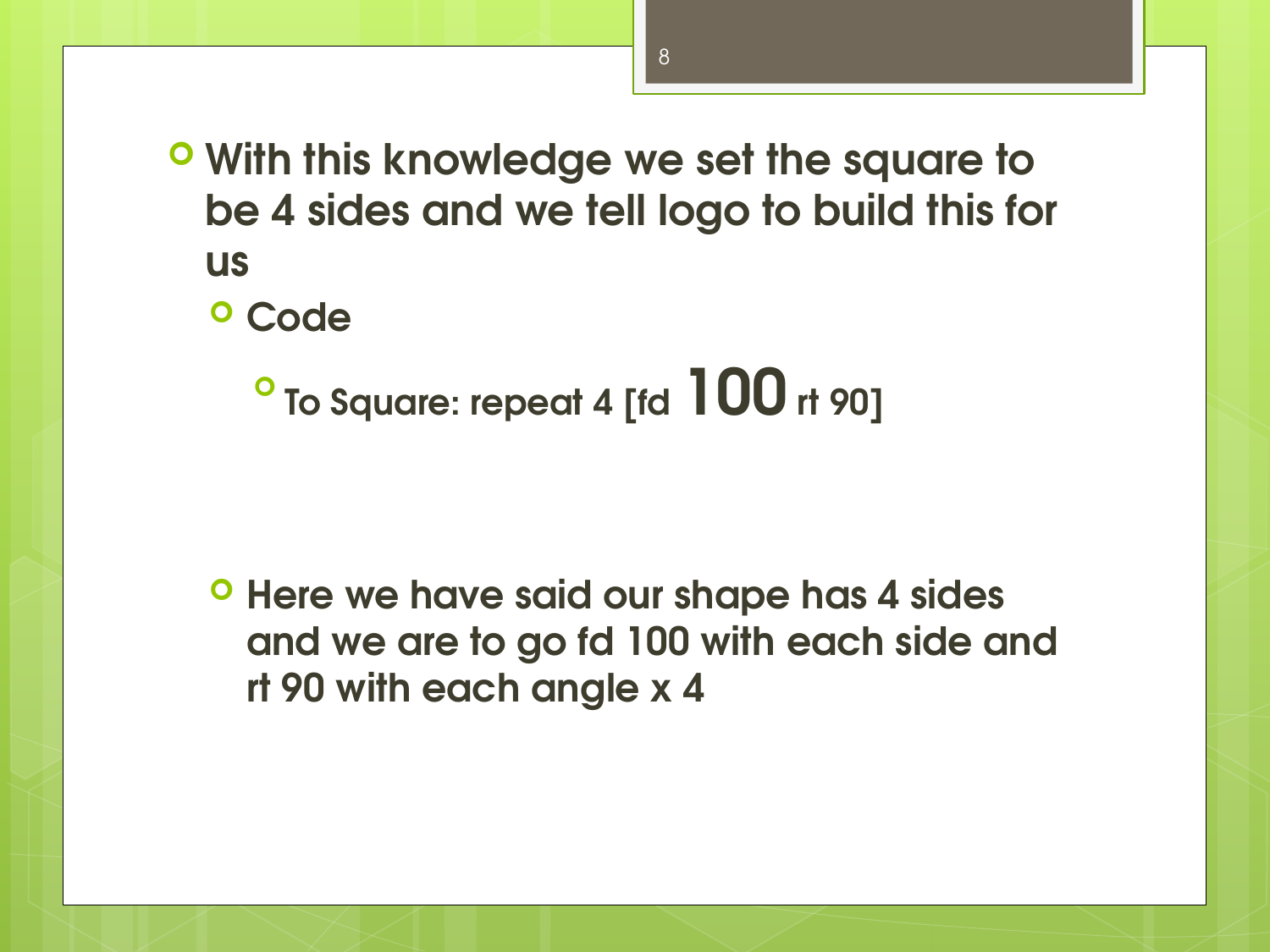

8
With this knowledge we set the square to be 4 sides and we tell logo to build this for us
Code
To Square: repeat 4 [fd 100 rt 90]

Here we have said our shape has 4 sides and we are to go fd 100 with each side and rt 90 with each angle x 4